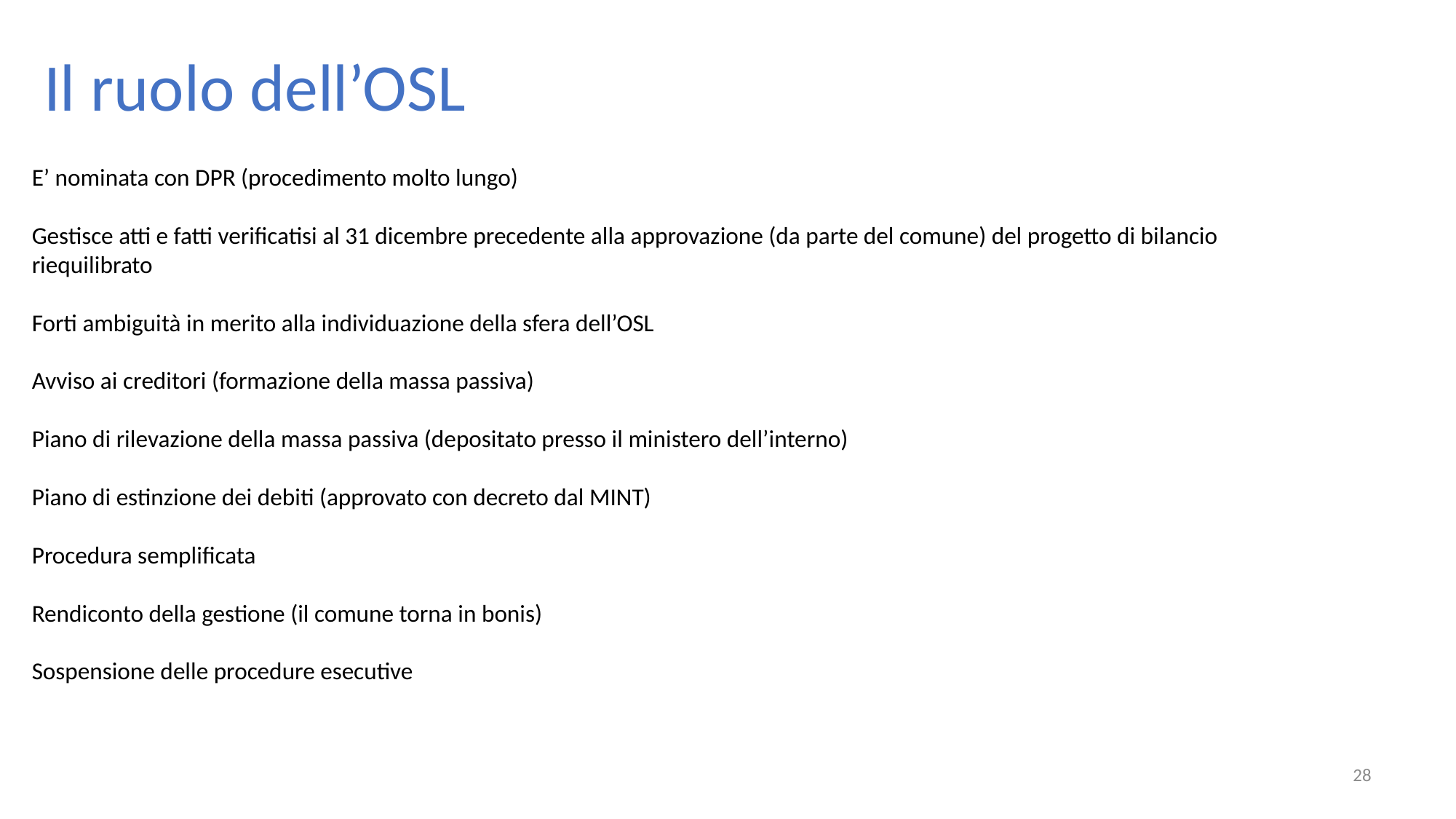

# Il ruolo dell’OSL

E’ nominata con DPR (procedimento molto lungo)

Gestisce atti e fatti verificatisi al 31 dicembre precedente alla approvazione (da parte del comune) del progetto di bilancio riequilibrato

Forti ambiguità in merito alla individuazione della sfera dell’OSL

Avviso ai creditori (formazione della massa passiva)

Piano di rilevazione della massa passiva (depositato presso il ministero dell’interno)

Piano di estinzione dei debiti (approvato con decreto dal MINT)

Procedura semplificata

Rendiconto della gestione (il comune torna in bonis)

Sospensione delle procedure esecutive

28